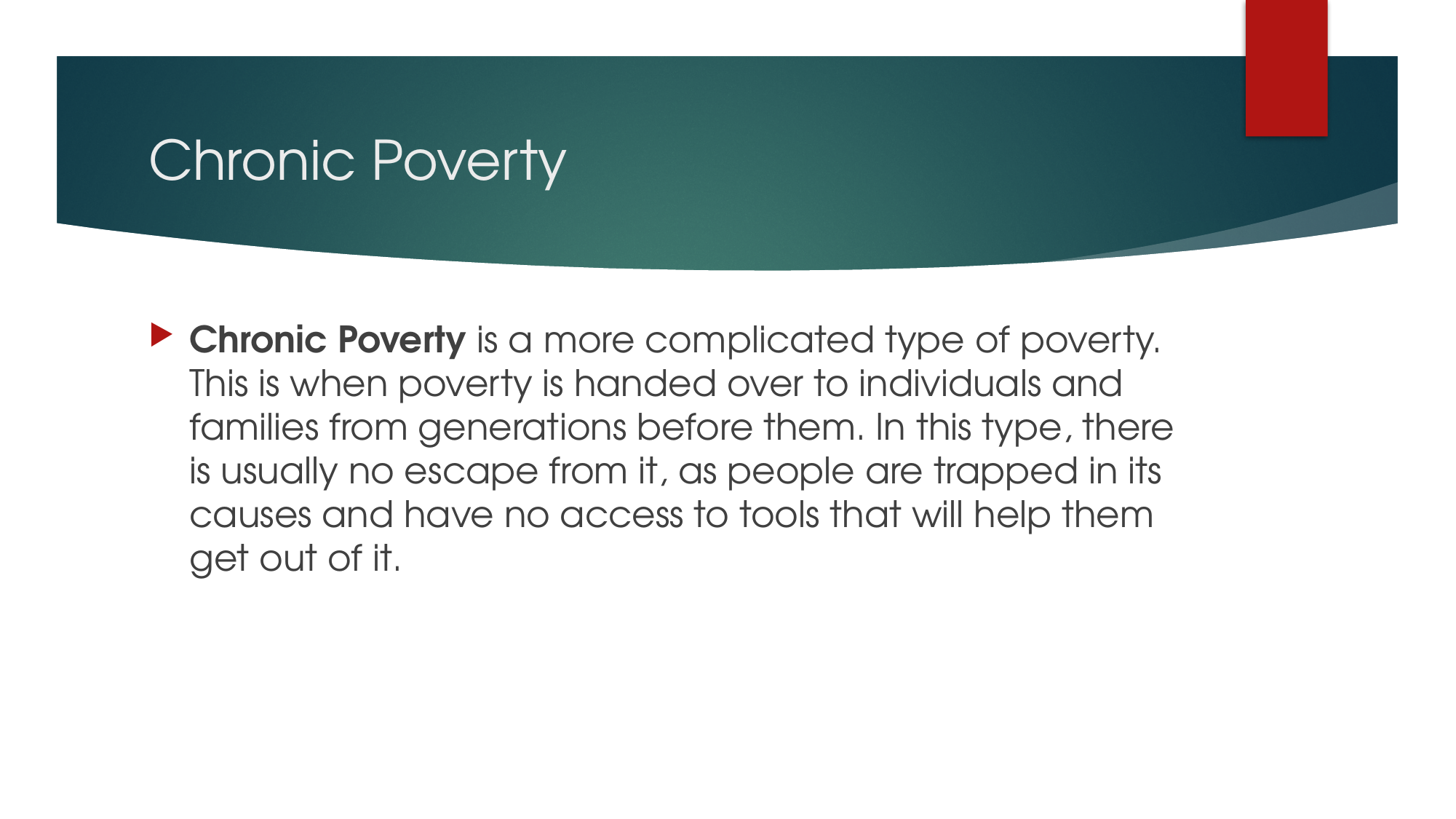

# Chronic Poverty
Chronic Poverty is a more complicated type of poverty.  This is when poverty is handed over to individuals and families from generations before them. In this type, there is usually no escape from it, as people are trapped in its causes and have no access to tools that will help them get out of it.